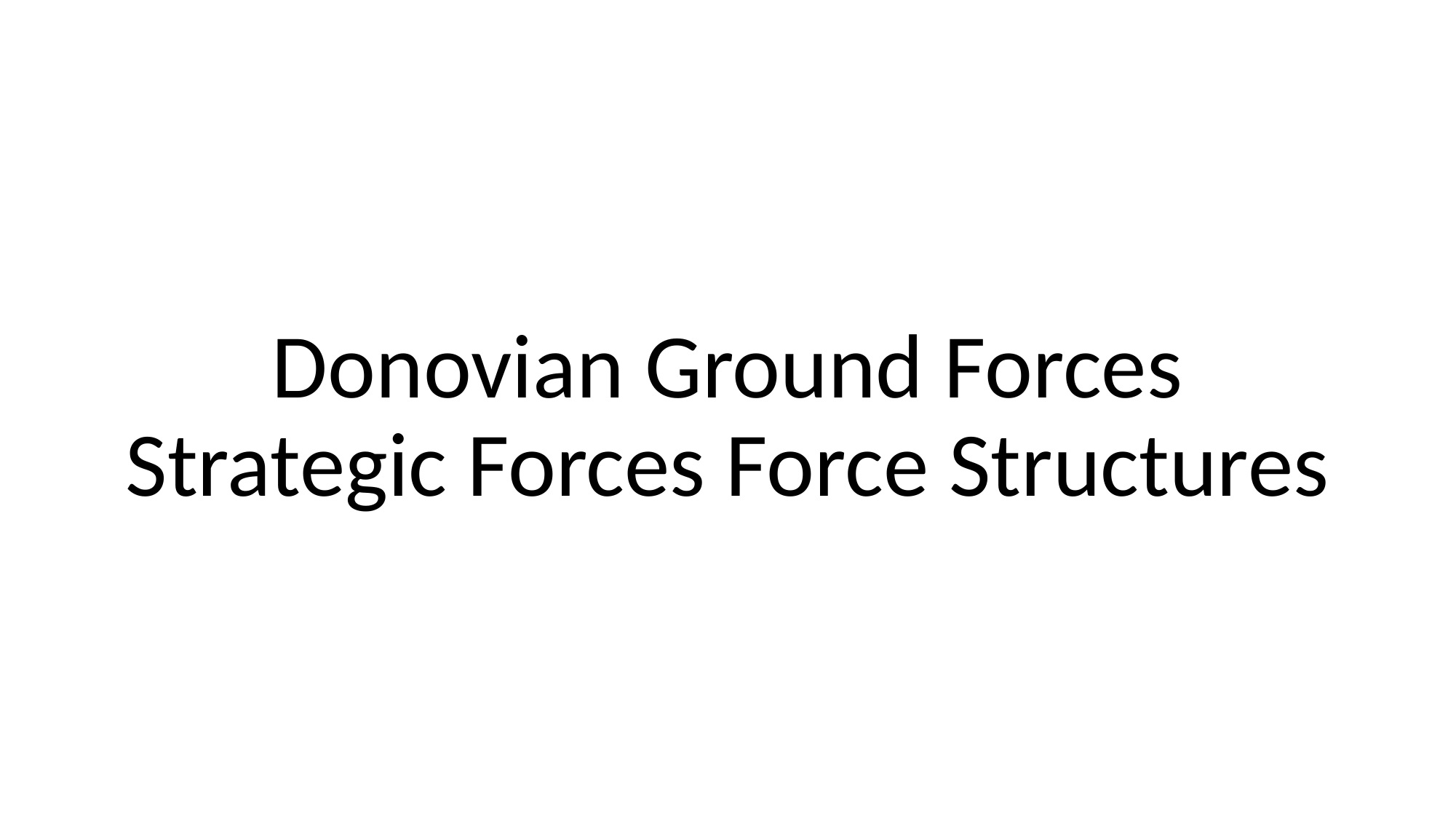

# Donovian Ground Forces Strategic Forces Force Structures